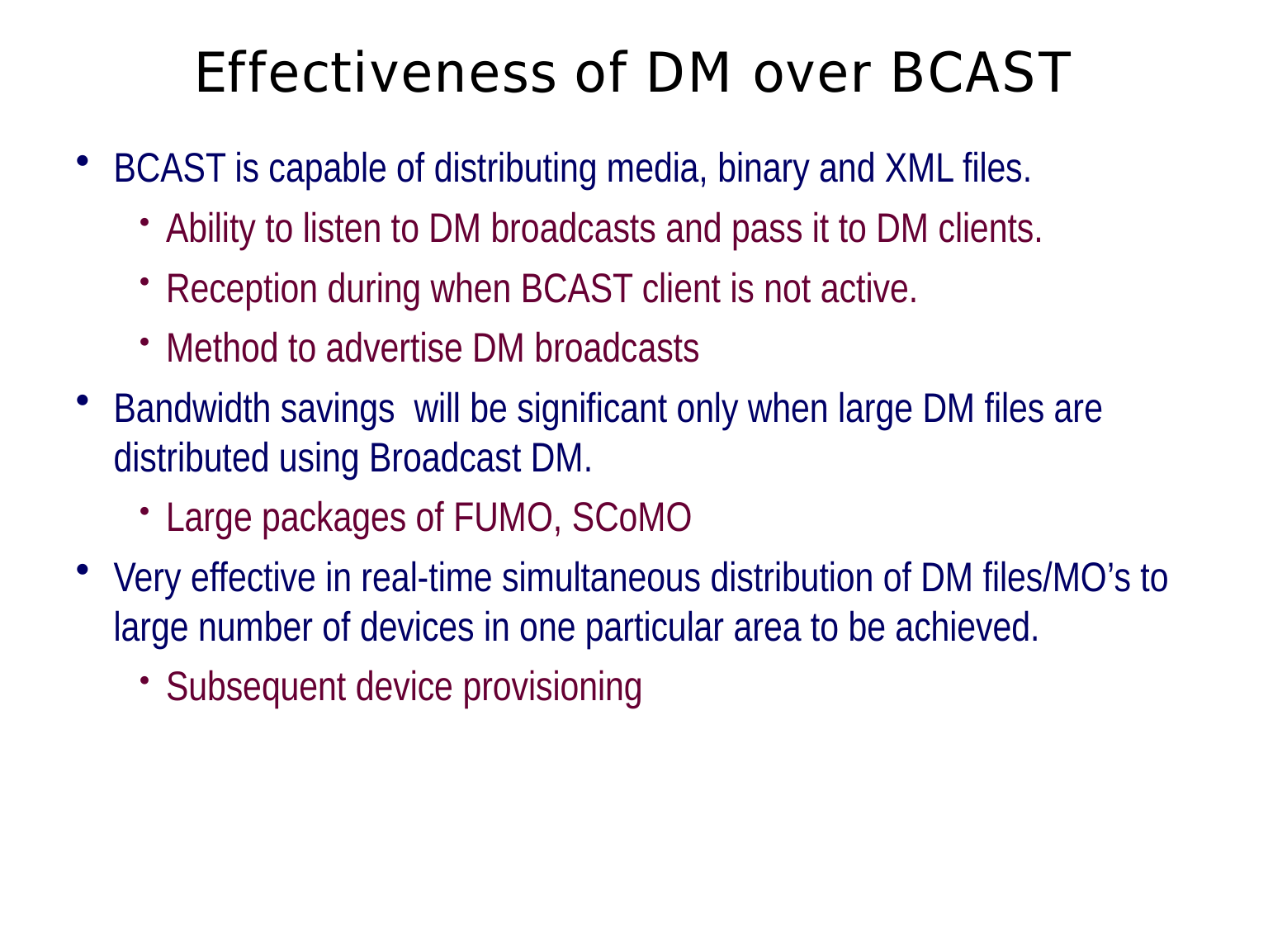

# Effectiveness of DM over BCAST
BCAST is capable of distributing media, binary and XML files.
Ability to listen to DM broadcasts and pass it to DM clients.
Reception during when BCAST client is not active.
Method to advertise DM broadcasts
Bandwidth savings  will be significant only when large DM files are distributed using Broadcast DM.
Large packages of FUMO, SCoMO
Very effective in real-time simultaneous distribution of DM files/MO’s to large number of devices in one particular area to be achieved.
Subsequent device provisioning